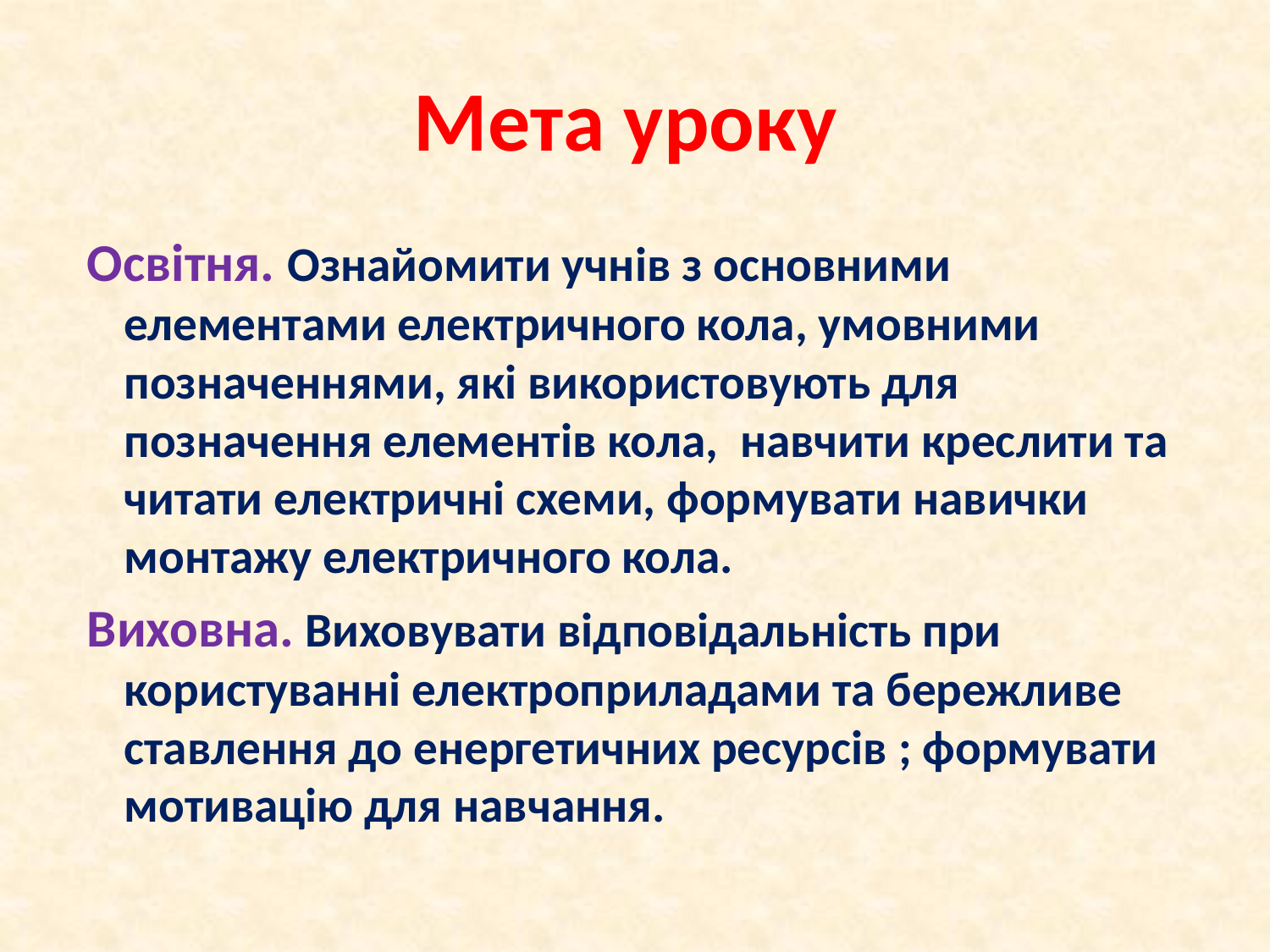

# Мета уроку
 Освітня. Ознайомити учнів з основними елементами електричного кола, умовними позначеннями, які використовують для позначення елементів кола,  навчити креслити та читати електричні схеми, формувати навички монтажу електричного кола.
 Виховна. Виховувати відповідальність при користуванні електроприладами та бережливе ставлення до енергетичних ресурсів ; формувати мотивацію для навчання.